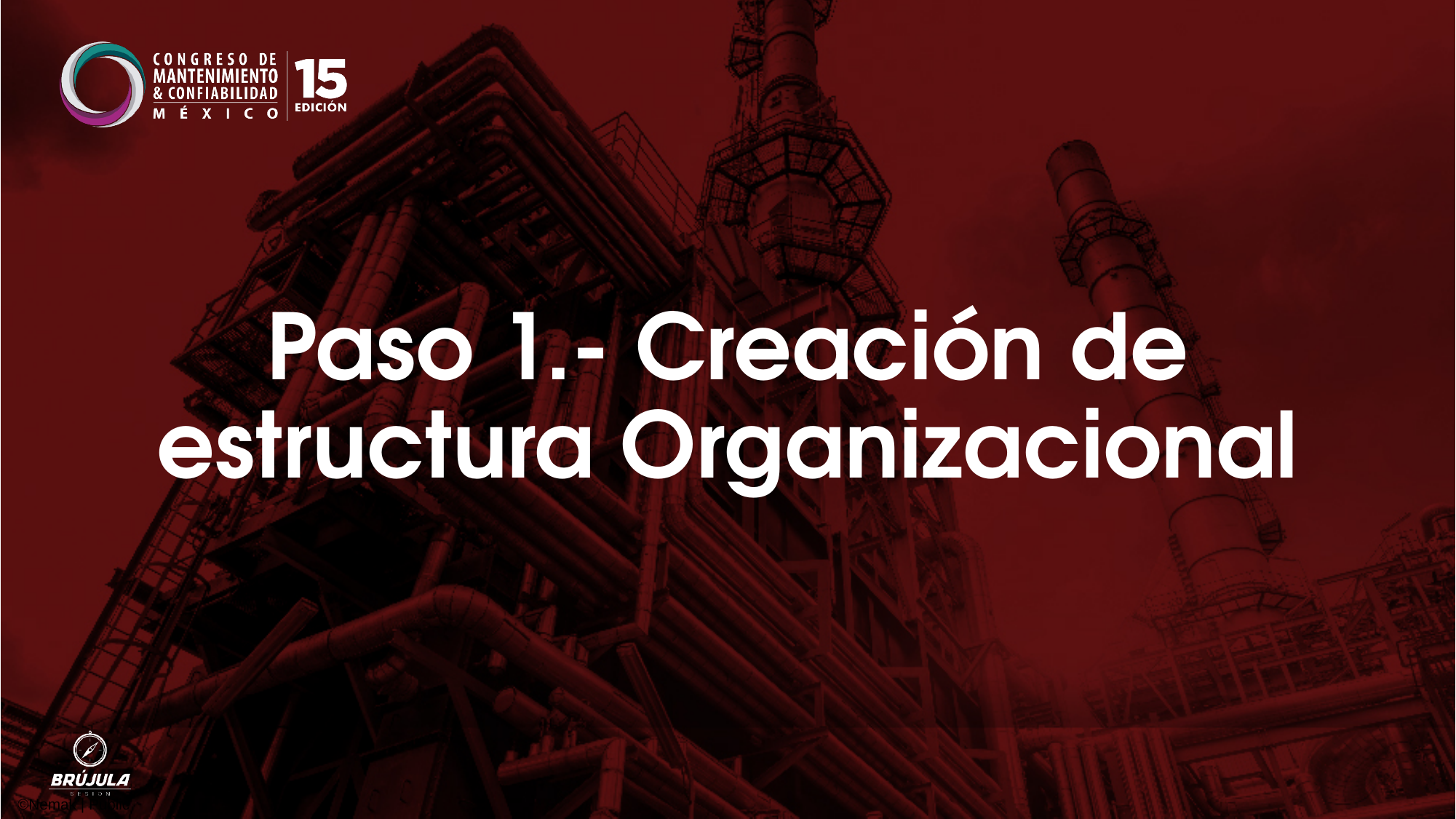

# Paso 1.- Creación de estructura Organizacional